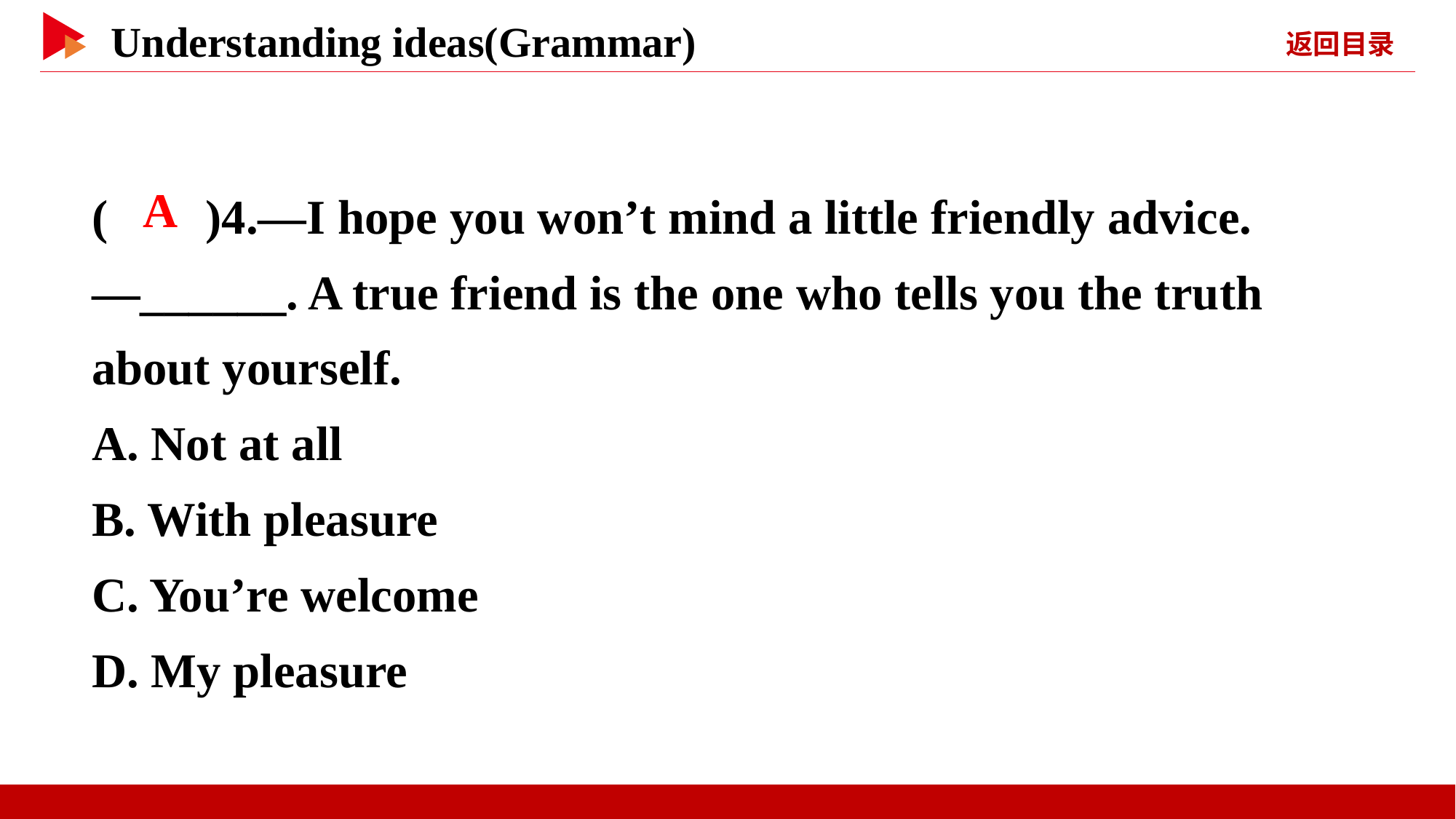

(        )4.—I hope you won’t mind a little friendly advice.
—______. A true friend is the one who tells you the truth about yourself.
A. Not at all
B. With pleasure
C. You’re welcome
D. My pleasure
   A